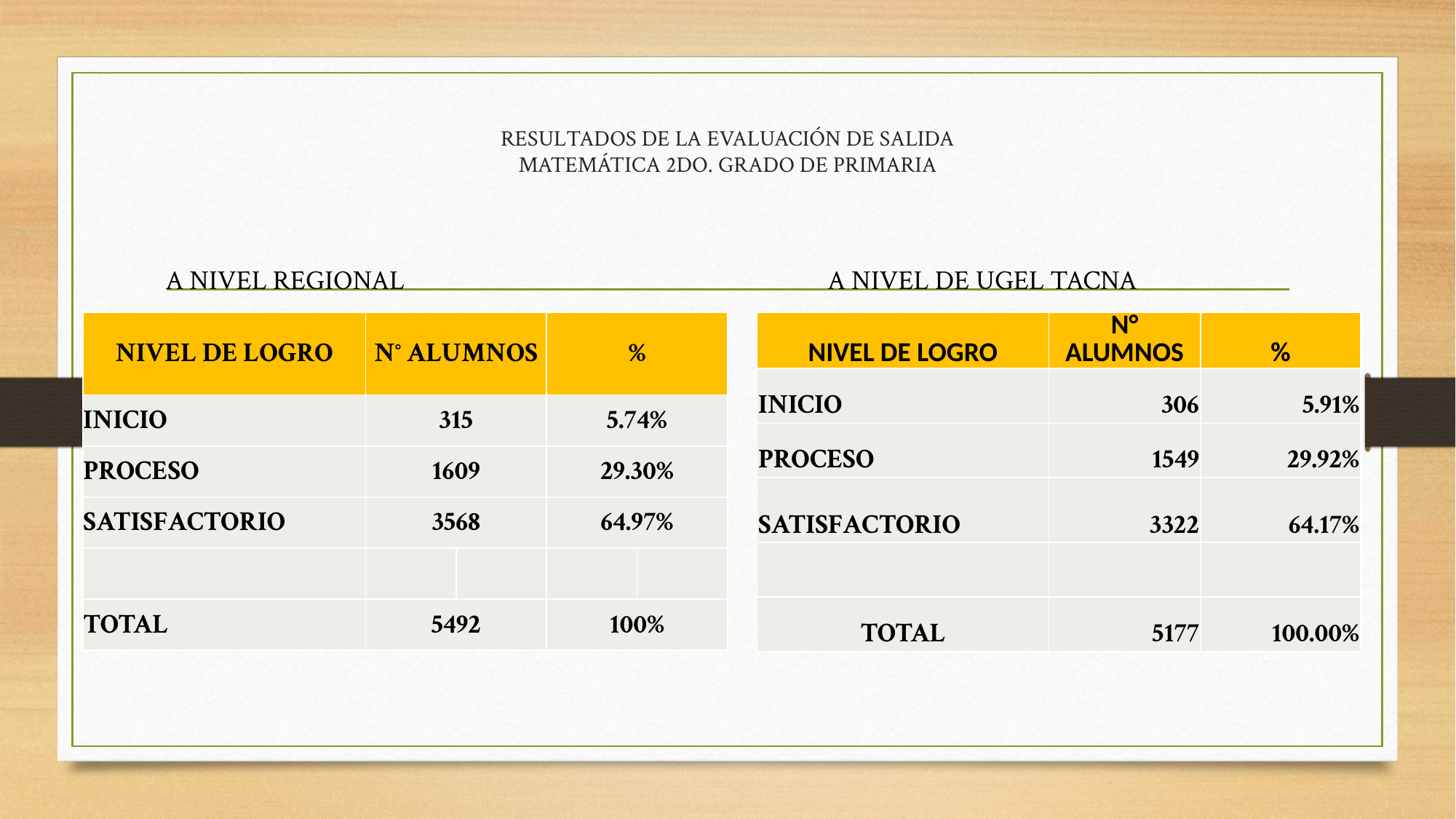

# RESULTADOS DE LA EVALUACIÓN DE SALIDA MATEMÁTICA 2DO. GRADO DE PRIMARIA
A NIVEL REGIONAL
A NIVEL DE UGEL TACNA
| NIVEL DE LOGRO | N° ALUMNOS |  | % |  |
| --- | --- | --- | --- | --- |
| INICIO | 315 |  | 5.74% |  |
| PROCESO | 1609 |  | 29.30% |  |
| SATISFACTORIO | 3568 |  | 64.97% |  |
|  |  |  |  |  |
| TOTAL | 5492 |  | 100% |  |
| NIVEL DE LOGRO | N° ALUMNOS | % |
| --- | --- | --- |
| INICIO | 306 | 5.91% |
| PROCESO | 1549 | 29.92% |
| SATISFACTORIO | 3322 | 64.17% |
|  |  |  |
| TOTAL | 5177 | 100.00% |